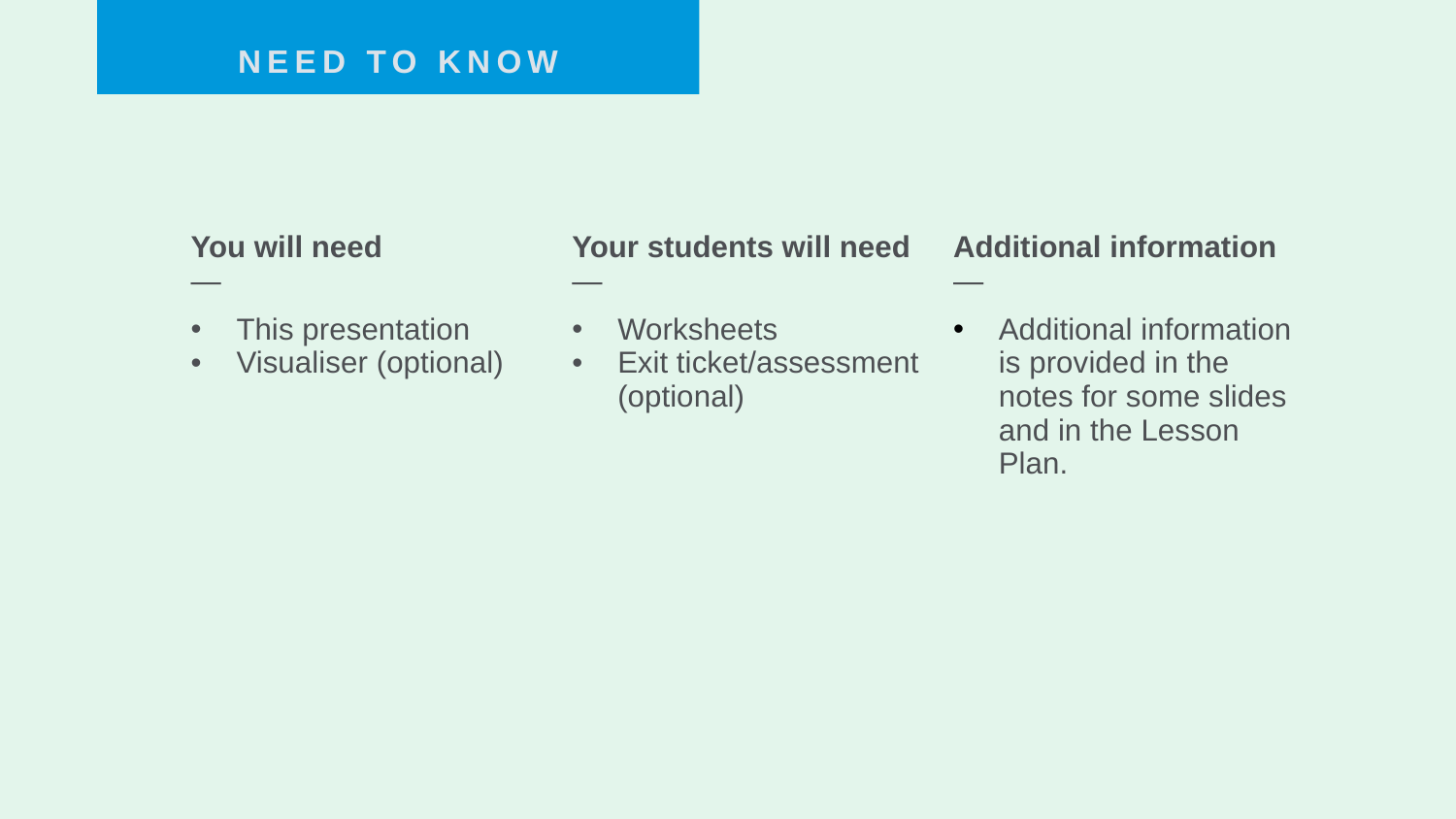

NEED TO KNOW
| You will need — | Your students will need — | Additional information — |
| --- | --- | --- |
| This presentation Visualiser (optional) | Worksheets Exit ticket/assessment (optional) | Additional information is provided in the notes for some slides and in the Lesson Plan. |